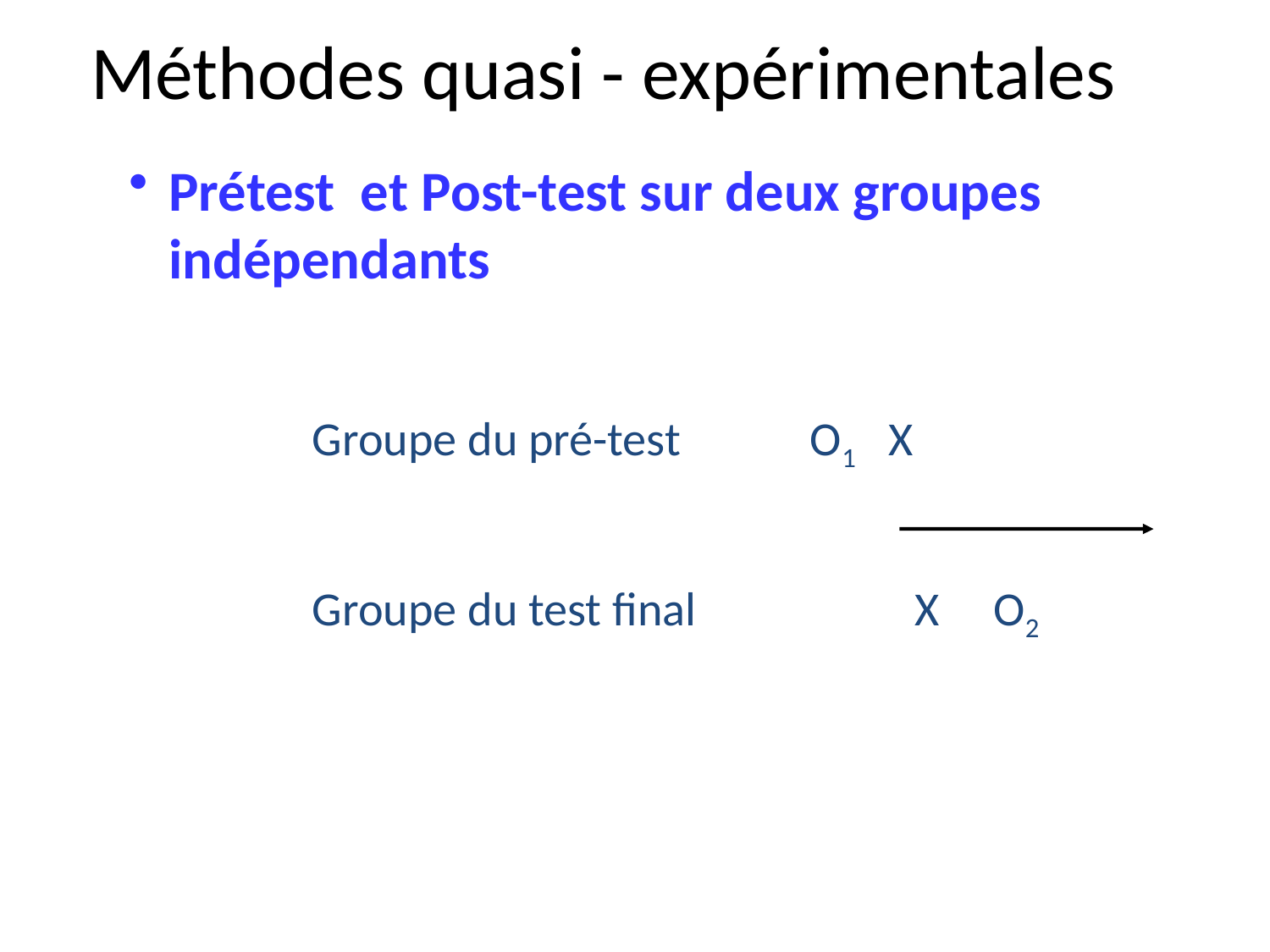

# Méthodes quasi - expérimentales
Prétest  et Post-test sur deux groupes indépendants

                 Groupe du pré-test            O1   X

                 Groupe du test final	              X     O2